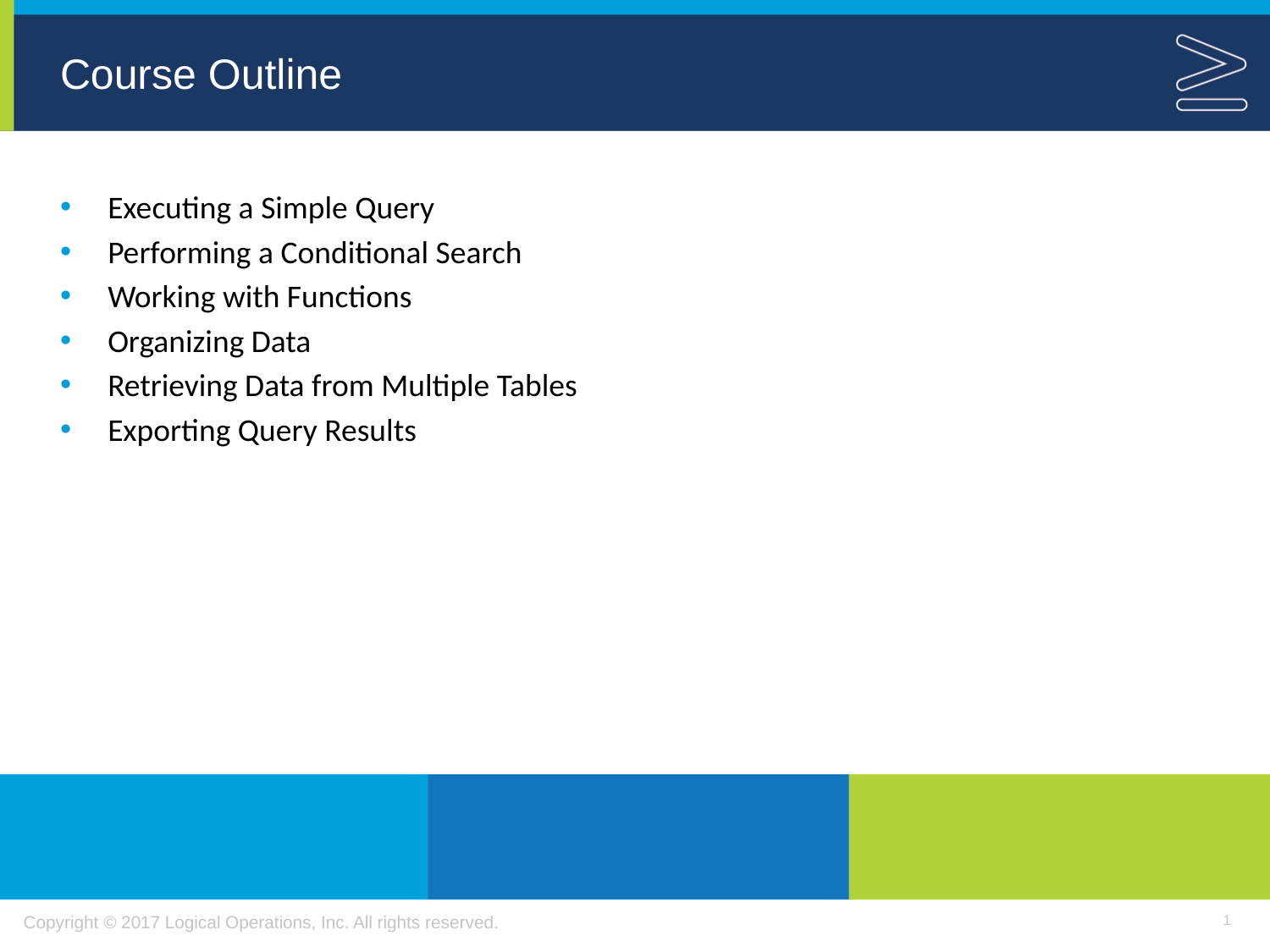

# Course Outline
Executing a Simple Query
Performing a Conditional Search
Working with Functions
Organizing Data
Retrieving Data from Multiple Tables
Exporting Query Results

1